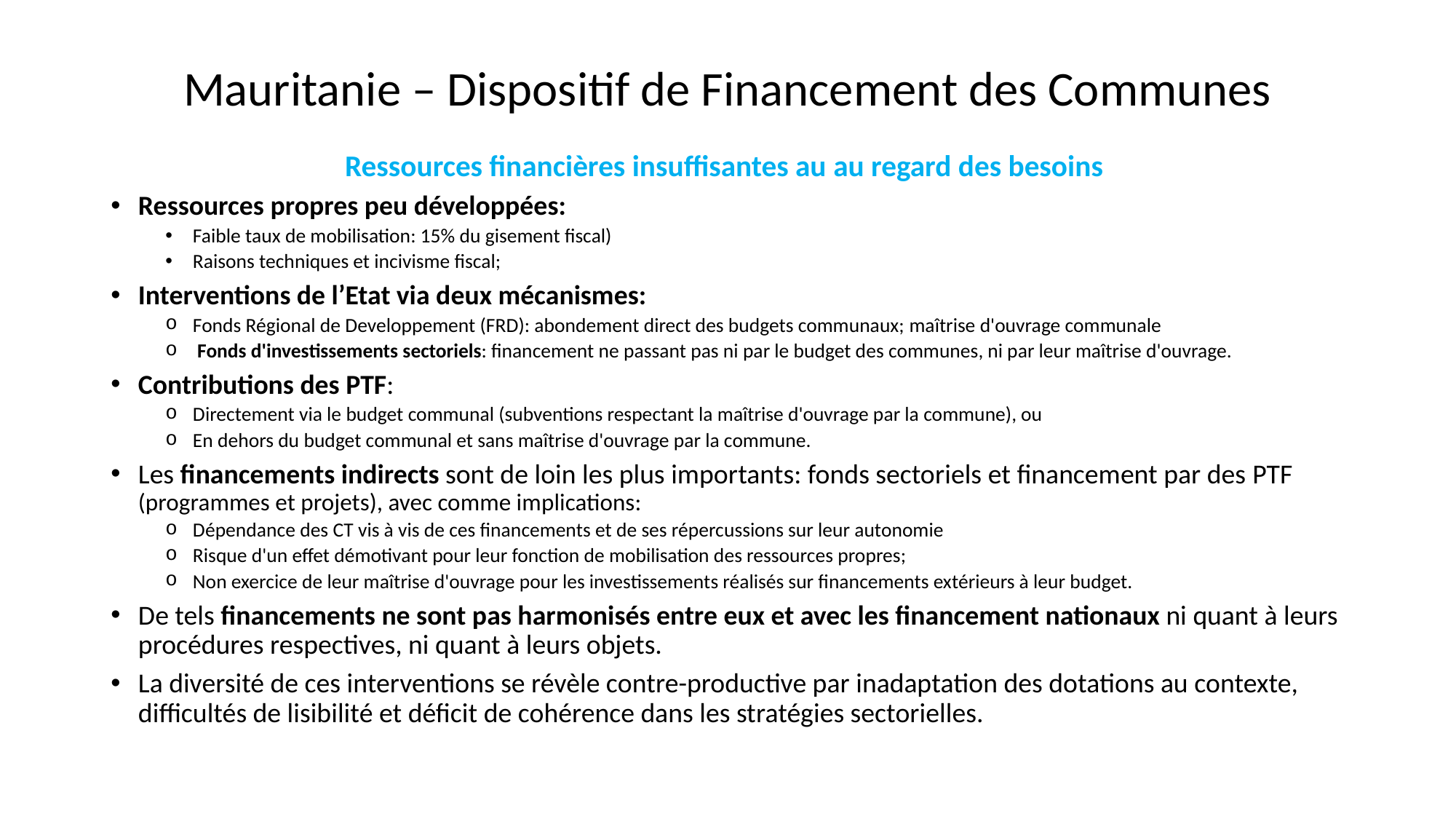

# Mauritanie – Dispositif de Financement des Communes
Ressources financières insuffisantes au au regard des besoins
Ressources propres peu développées:
Faible taux de mobilisation: 15% du gisement fiscal)
Raisons techniques et incivisme fiscal;
Interventions de l’Etat via deux mécanismes:
Fonds Régional de Developpement (FRD): abondement direct des budgets communaux; maîtrise d'ouvrage communale
 Fonds d'investissements sectoriels: financement ne passant pas ni par le budget des communes, ni par leur maîtrise d'ouvrage.
Contributions des PTF:
Directement via le budget communal (subventions respectant la maîtrise d'ouvrage par la commune), ou
En dehors du budget communal et sans maîtrise d'ouvrage par la commune.
Les financements indirects sont de loin les plus importants: fonds sectoriels et financement par des Ptf (programmes et projets), avec comme implications:
Dépendance des Ct vis à vis de ces financements et de ses répercussions sur leur autonomie
Risque d'un effet démotivant pour leur fonction de mobilisation des ressources propres;
Non exercice de leur maîtrise d'ouvrage pour les investissements réalisés sur financements extérieurs à leur budget.
De tels financements ne sont pas harmonisés entre eux et avec les financement nationaux ni quant à leurs procédures respectives, ni quant à leurs objets.
La diversité de ces interventions se révèle contre-productive par inadaptation des dotations au contexte, difficultés de lisibilité et déficit de cohérence dans les stratégies sectorielles.